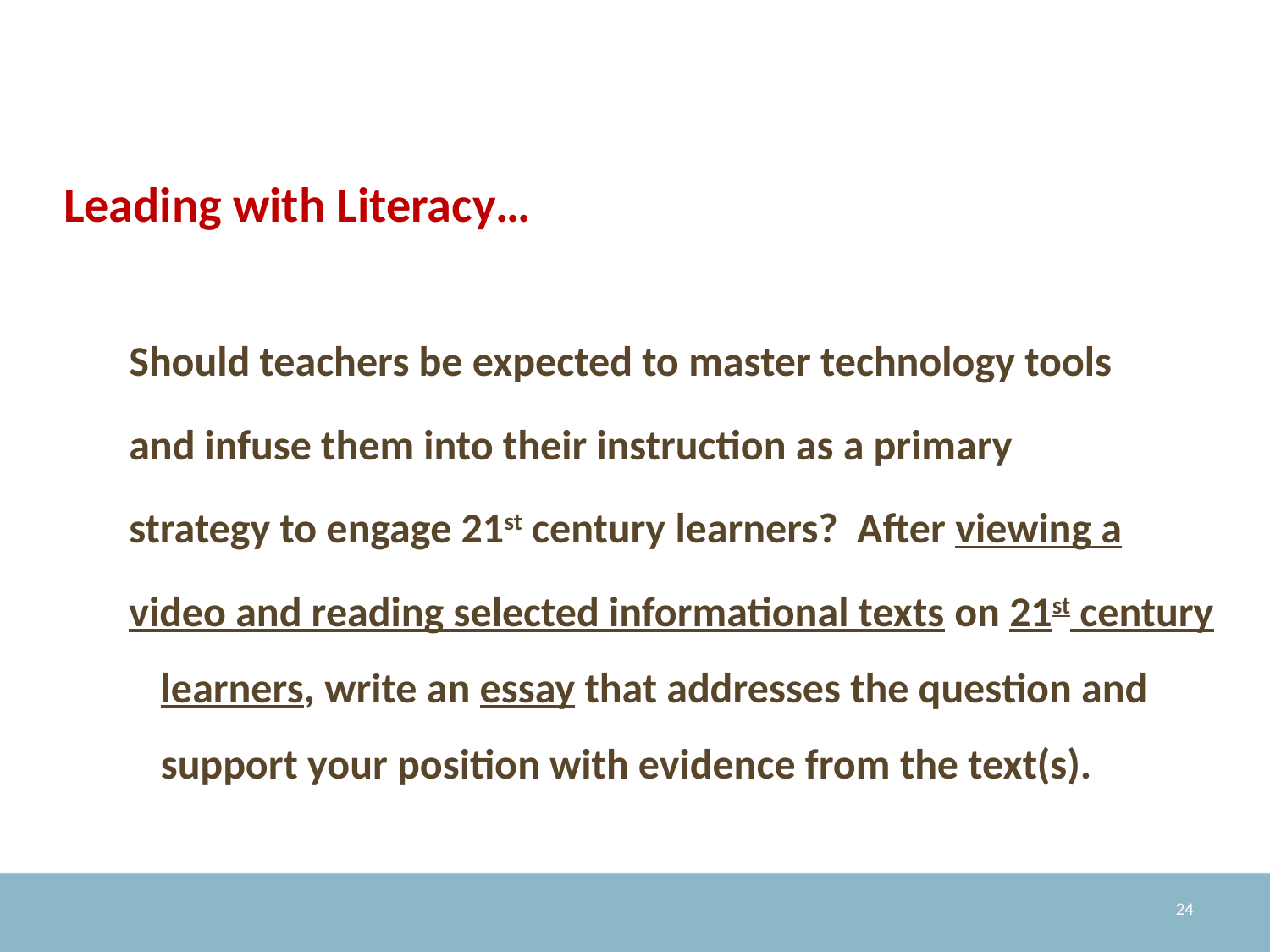

# Leading with Literacy…
Should teachers be expected to master technology tools
and infuse them into their instruction as a primary
strategy to engage 21st century learners?  After viewing a
video and reading selected informational texts on 21st century learners, write an essay that addresses the question and support your position with evidence from the text(s).

24